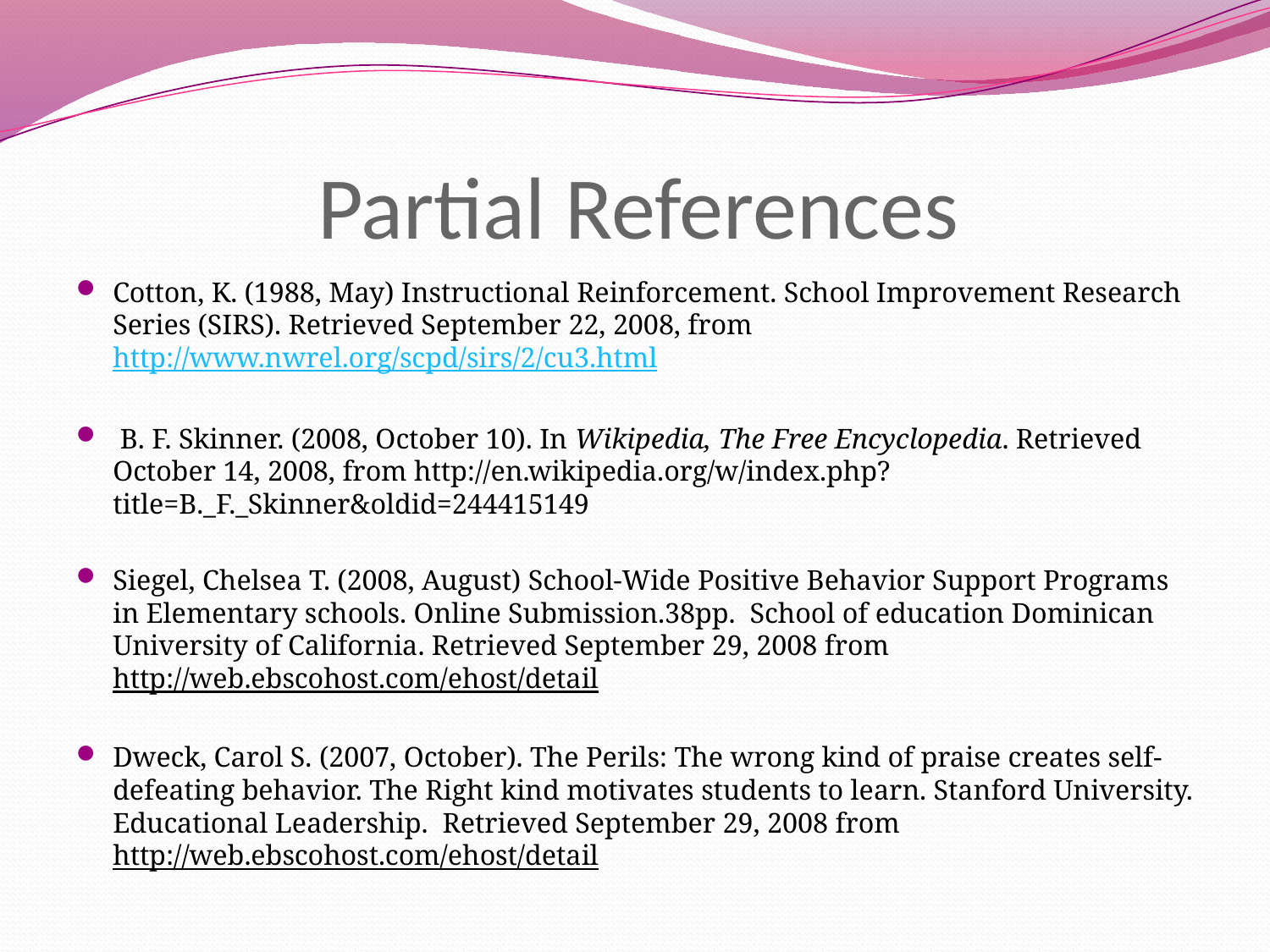

# Partial References
Cotton, K. (1988, May) Instructional Reinforcement. School Improvement Research Series (SIRS). Retrieved September 22, 2008, from http://www.nwrel.org/scpd/sirs/2/cu3.html

 B. F. Skinner. (2008, October 10). In Wikipedia, The Free Encyclopedia. Retrieved October 14, 2008, from http://en.wikipedia.org/w/index.php?title=B._F._Skinner&oldid=244415149

Siegel, Chelsea T. (2008, August) School-Wide Positive Behavior Support Programs in Elementary schools. Online Submission.38pp.  School of education Dominican University of California. Retrieved September 29, 2008 from http://web.ebscohost.com/ehost/detail

Dweck, Carol S. (2007, October). The Perils: The wrong kind of praise creates self-defeating behavior. The Right kind motivates students to learn. Stanford University. Educational Leadership.  Retrieved September 29, 2008 from http://web.ebscohost.com/ehost/detail